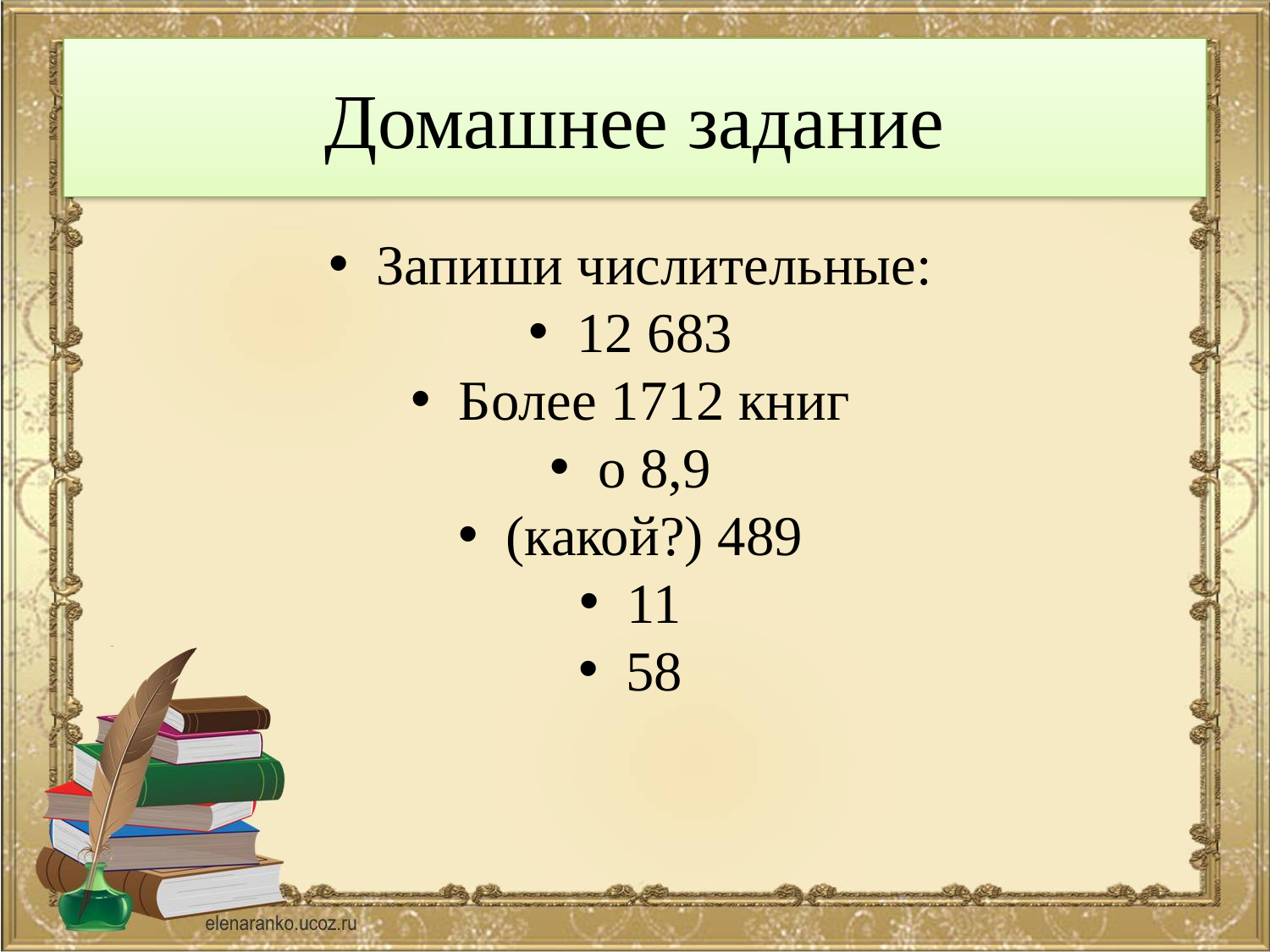

# Домашнее задание
Запиши числительные:
12 683
Более 1712 книг
о 8,9
(какой?) 489
11
58